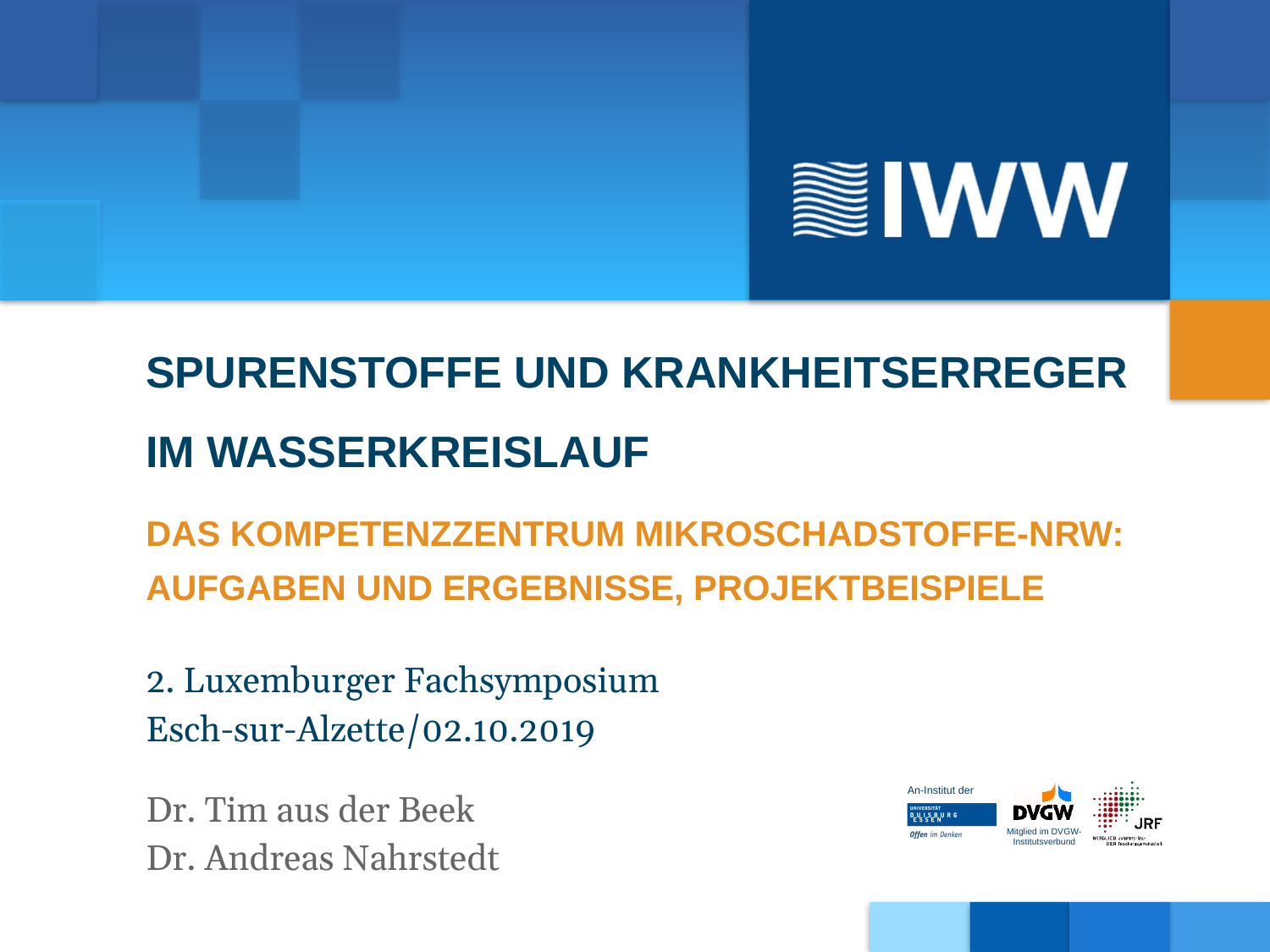

Spurenstoffe und Krankheitserreger im Wasserkreislauf
Das Kompetenzzentrum Mikroschadstoffe-NRW: Aufgaben und Ergebnisse, Projektbeispiele
2. Luxemburger Fachsymposium
Esch-sur-Alzette/02.10.2019
Dr. Tim aus der Beek
Dr. Andreas Nahrstedt